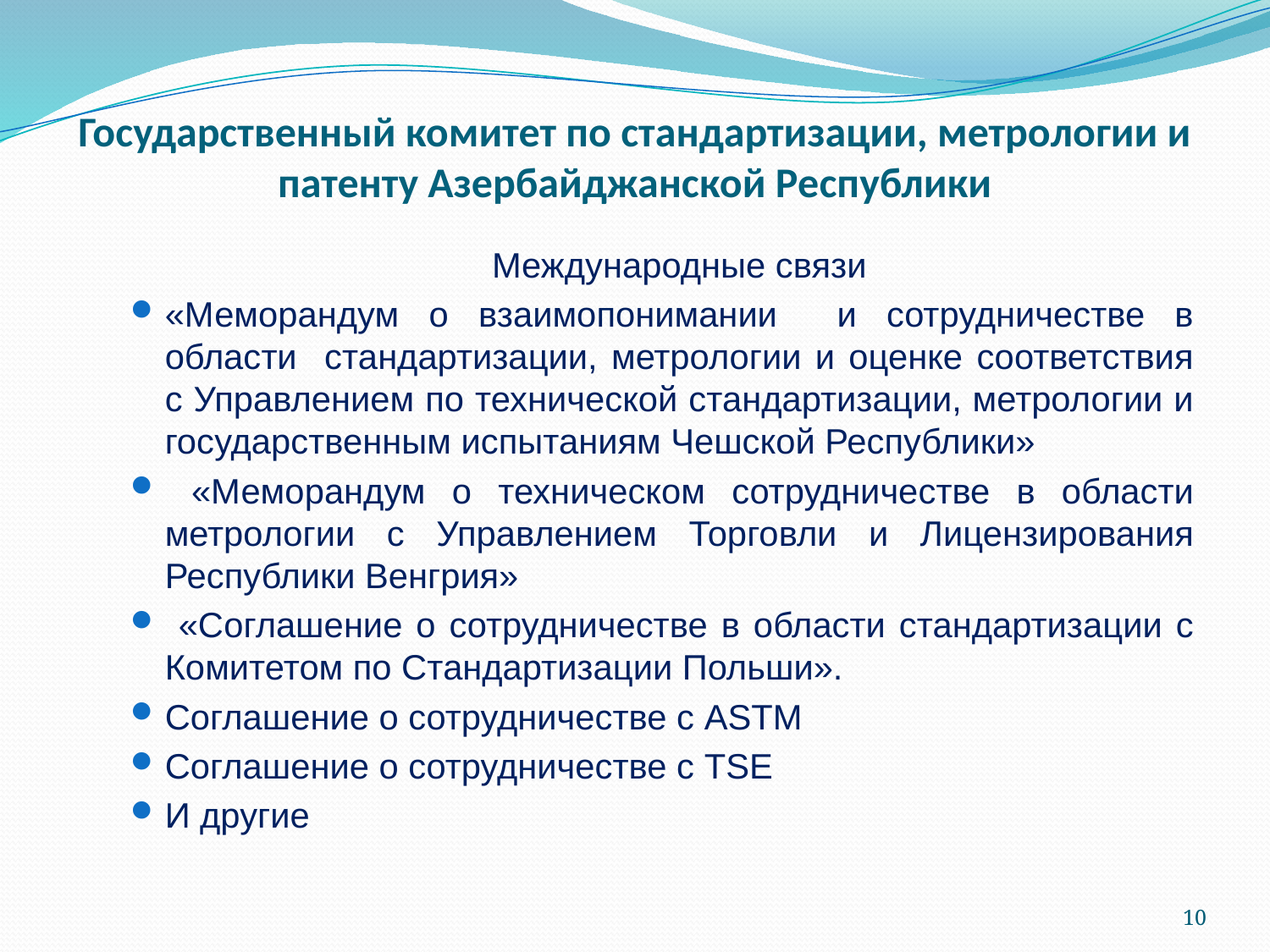

# Государственный комитет по стандартизации, метрологии и патенту Азербайджанской Республики
	Международные связи
«Меморандум о взаимопонимании  и сотрудничестве в области  стандартизации, метрологии и оценке соответствия с Управлением по технической стандартизации, метрологии и государственным испытаниям Чешской Республики»
 «Меморандум о техническом сотрудничестве в области метрологии с Управлением Торговли и Лицензирования Республики Венгрия»
 «Соглашение о сотрудничестве в области стандартизации с Комитетом по Стандартизации Польши».
Соглашение о сотрудничестве с ASTM
Соглашение о сотрудничестве с TSE
И другие

10